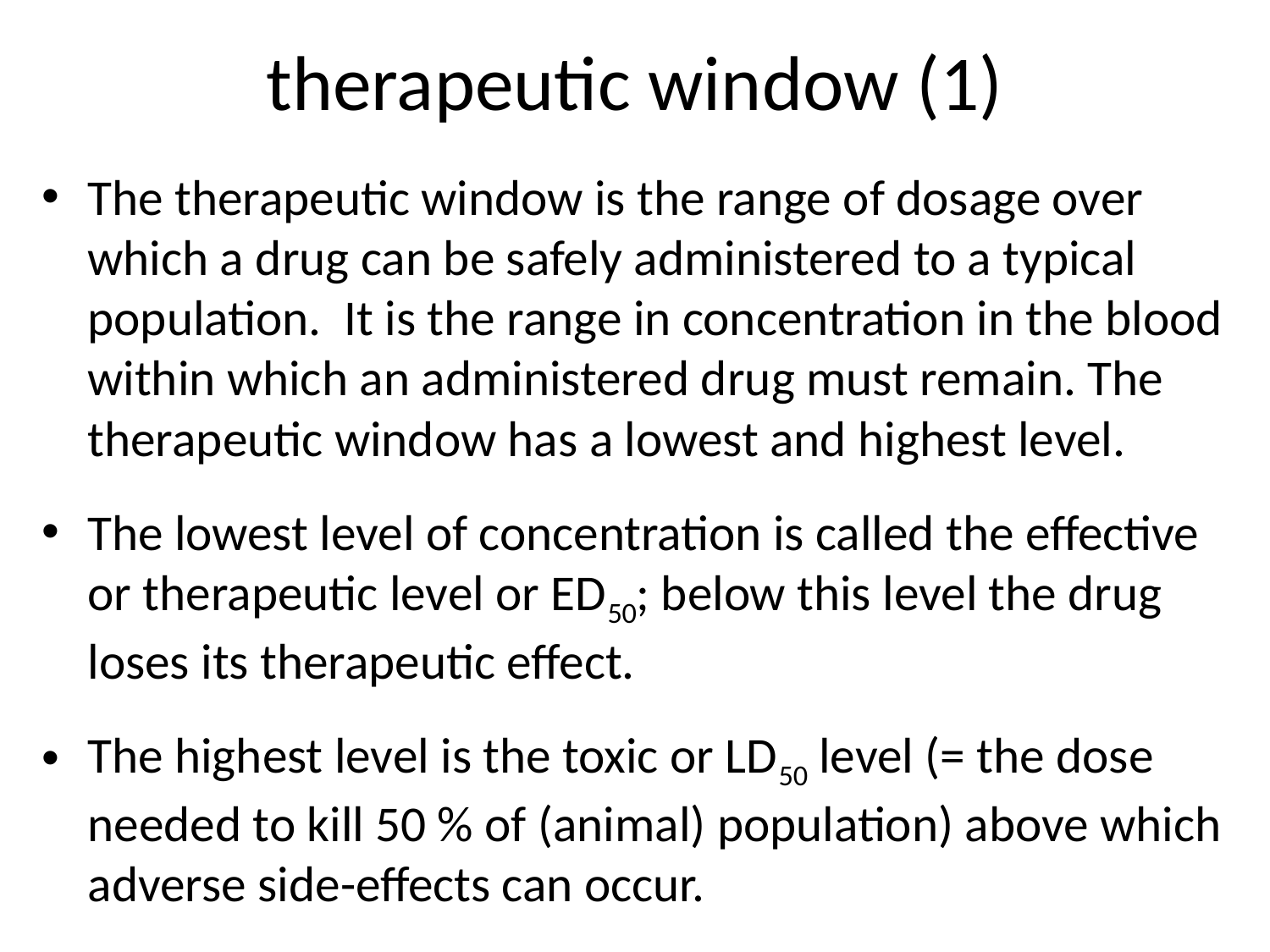

# therapeutic window (1)
The therapeutic window is the range of dosage over which a drug can be safely administered to a typical population.  It is the range in concentration in the blood within which an administered drug must remain. The therapeutic window has a lowest and highest level.

The lowest level of concentration is called the effective or therapeutic level or ED50; below this level the drug loses its therapeutic effect.

The highest level is the toxic or LD50 level (= the dose needed to kill 50 % of (animal) population) above which adverse side-effects can occur.